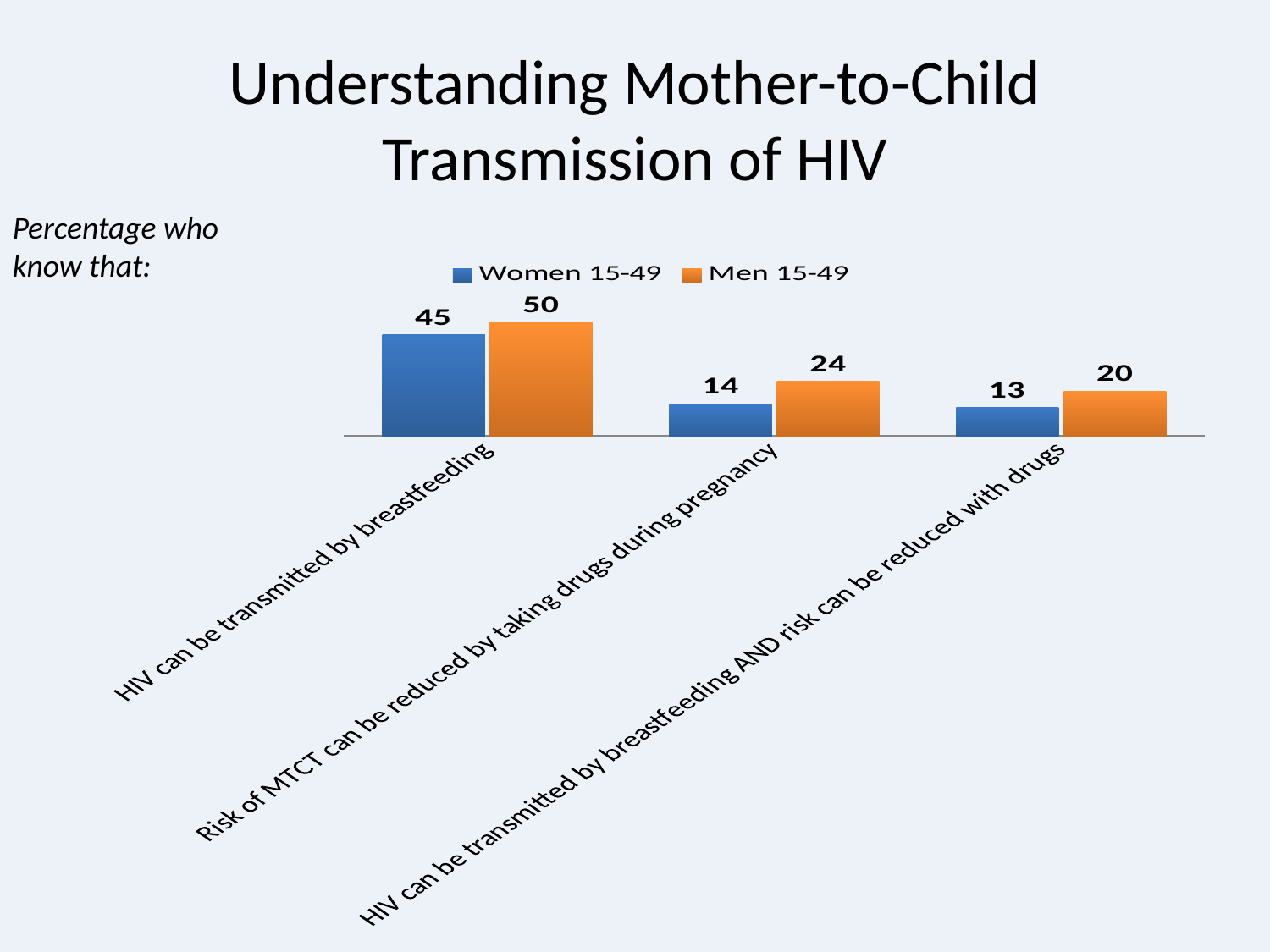

# Understanding Mother-to-Child Transmission of HIV
Percentage who know that:

### Chart

| Category | Women 15-49 | Men 15-49 |
|---|---|---|
| HIV can be transmitted by breastfeeding | 44.6 | 50.2 |
| Risk of MTCT can be reduced by taking drugs during pregnancy | 14.2 | 24.0 |
| HIV can be transmitted by breastfeeding AND risk can be reduced with drugs | 12.6 | 19.8 |